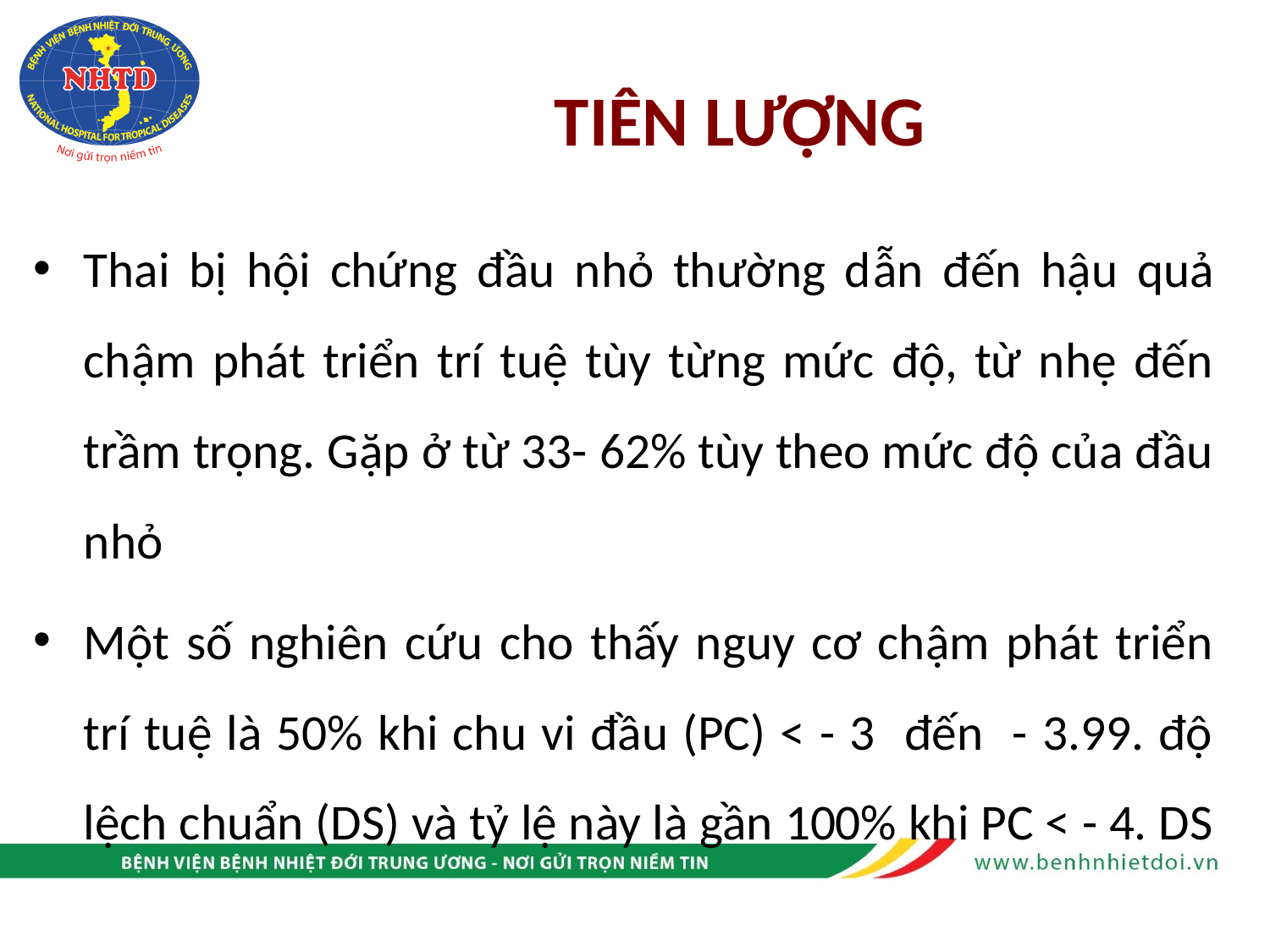

# TIÊN LƯỢNG
Thai bị hội chứng đầu nhỏ thường dẫn đến hậu quả chậm phát triển trí tuệ tùy từng mức độ, từ nhẹ đến trầm trọng. Gặp ở từ 33- 62% tùy theo mức độ của đầu nhỏ
Một số nghiên cứu cho thấy nguy cơ chậm phát triển trí tuệ là 50% khi chu vi đầu (PC) < - 3  đến  - 3.99. độ lệch chuẩn (DS) và tỷ lệ này là gần 100% khi PC < - 4. DS